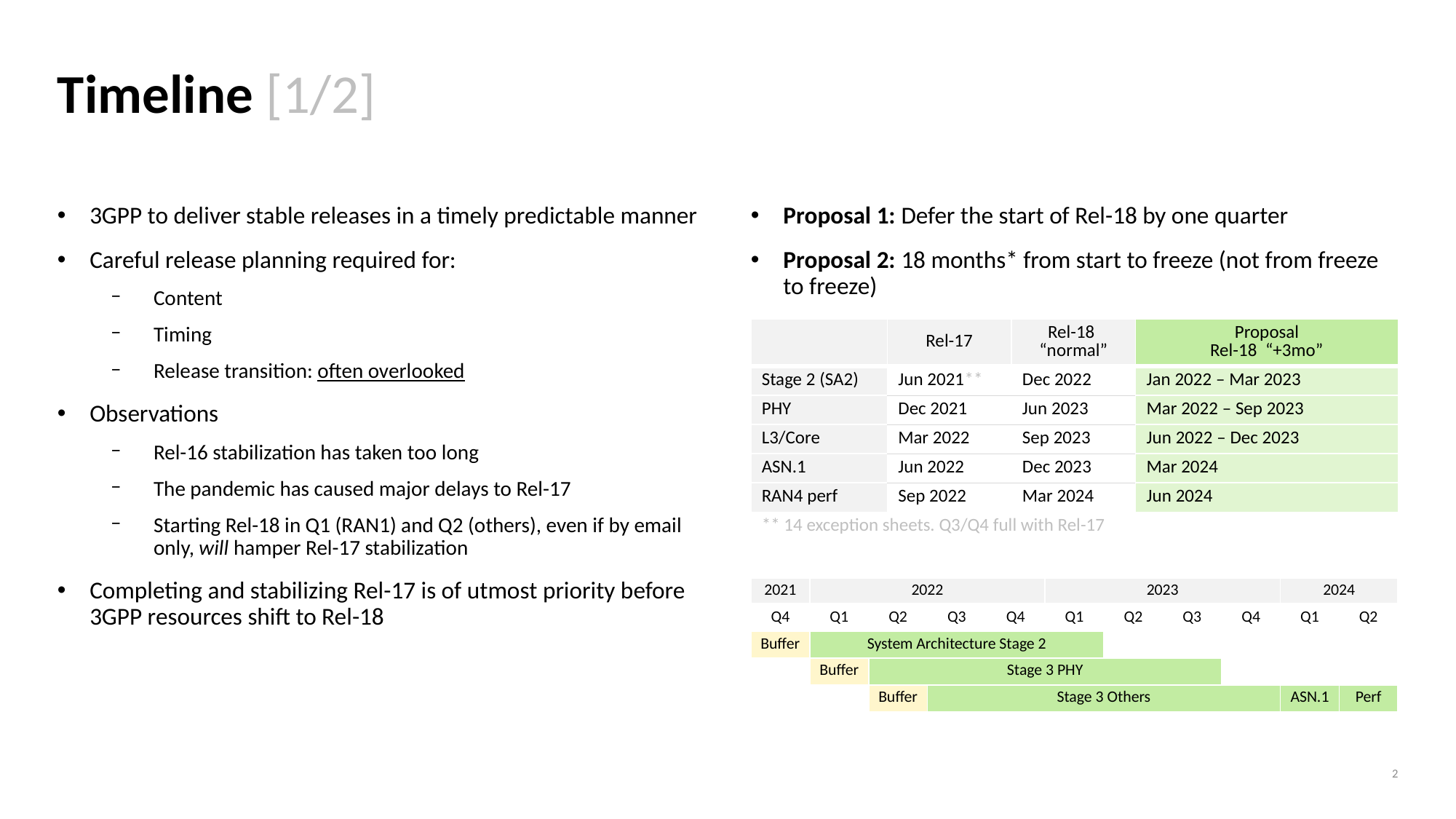

# Timeline [1/2]
Proposal 1: Defer the start of Rel-18 by one quarter
Proposal 2: 18 months* from start to freeze (not from freeze to freeze)	*15 months in SA2

3GPP to deliver stable releases in a timely predictable manner
Careful release planning required for:
Content
Timing
Release transition: often overlooked
Observations
Rel-16 stabilization has taken too long
The pandemic has caused major delays to Rel-17
Starting Rel-18 in Q1 (RAN1) and Q2 (others), even if by email only, will hamper Rel-17 stabilization
Completing and stabilizing Rel-17 is of utmost priority before 3GPP resources shift to Rel-18
|  | Rel-17 | Rel-18 “normal” | Proposal Rel-18 “+3mo” |
| --- | --- | --- | --- |
| Stage 2 (SA2) | Jun 2021\*\* | Dec 2022 | Jan 2022 – Mar 2023 |
| PHY | Dec 2021 | Jun 2023 | Mar 2022 – Sep 2023 |
| L3/Core | Mar 2022 | Sep 2023 | Jun 2022 – Dec 2023 |
| ASN.1 | Jun 2022 | Dec 2023 | Mar 2024 |
| RAN4 perf | Sep 2022 | Mar 2024 | Jun 2024 |
| \*\* 14 exception sheets. Q3/Q4 full with Rel-17 |  |  |  |
| 2021 | 2022 |  |  |  | 2023 |  |  |  | 2024 |  |
| --- | --- | --- | --- | --- | --- | --- | --- | --- | --- | --- |
| Q4 | Q1 | Q2 | Q3 | Q4 | Q1 | Q2 | Q3 | Q4 | Q1 | Q2 |
| Buffer | System Architecture Stage 2 |  |  |  |  |  |  |  |  |  |
|  | Buffer | Stage 3 PHY |  |  |  |  |  |  |  |  |
|  |  | Buffer | Stage 3 Others |  |  |  |  |  | ASN.1 | Perf |
2